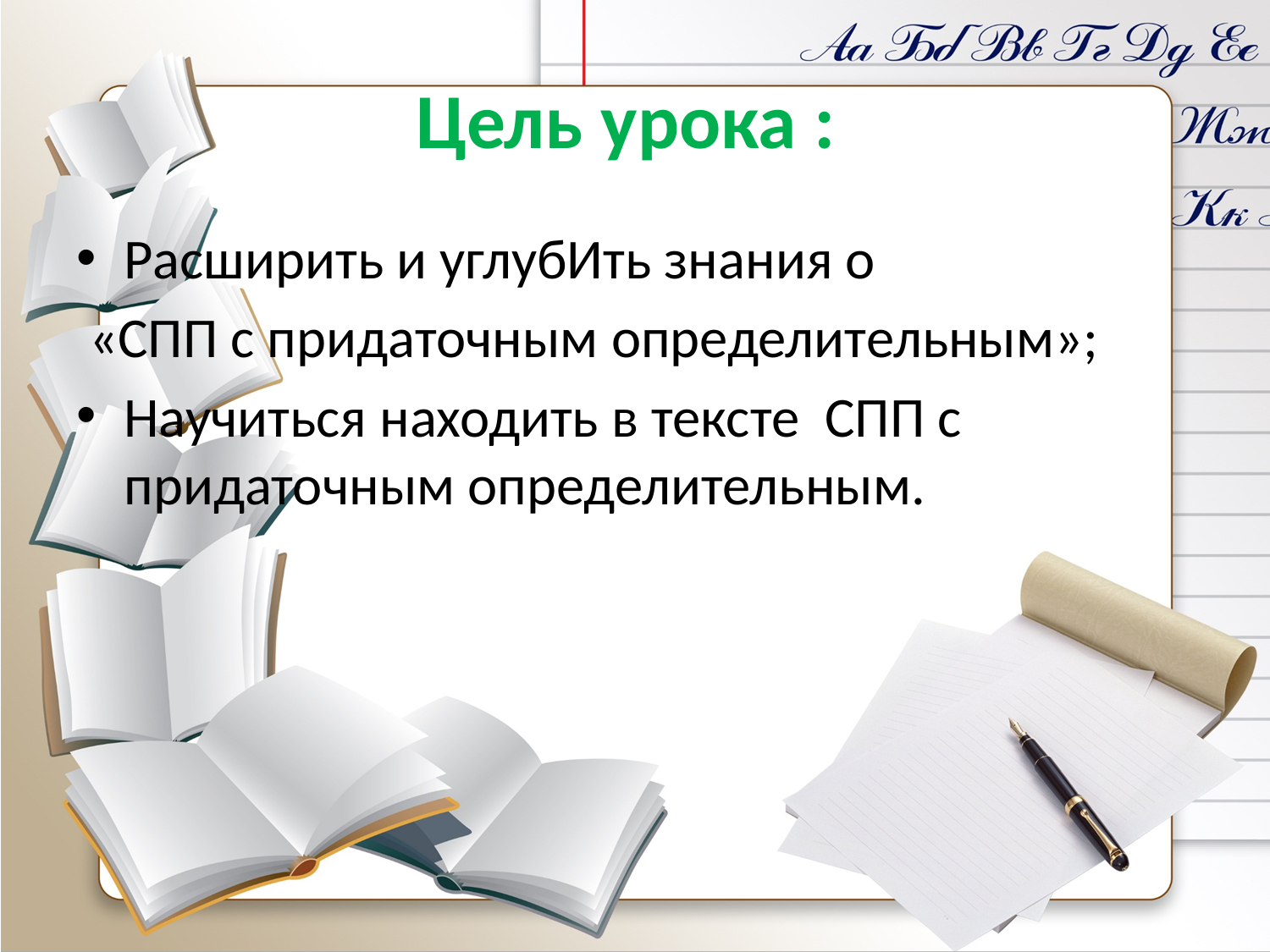

# Цель урока :
Расширить и углубИть знания о
 «СПП с придаточным определительным»;
Научиться находить в тексте  СПП с придаточным определительным.